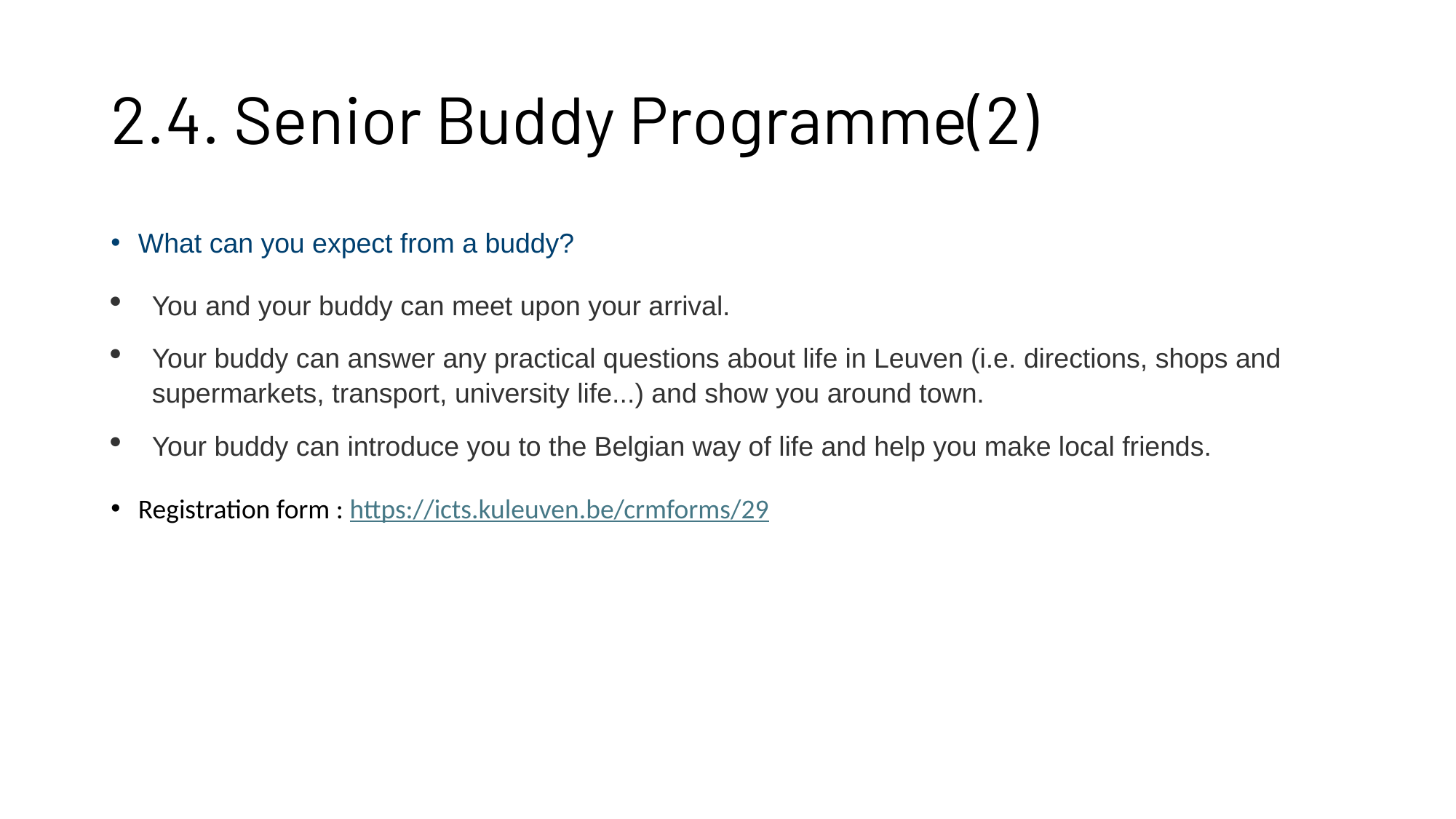

# 2.4. Senior Buddy Programme(2)
What can you expect from a buddy?
You and your buddy can meet upon your arrival.
Your buddy can answer any practical questions about life in Leuven (i.e. directions, shops and supermarkets, transport, university life...) and show you around town.
Your buddy can introduce you to the Belgian way of life and help you make local friends.
Registration form : https://icts.kuleuven.be/crmforms/29